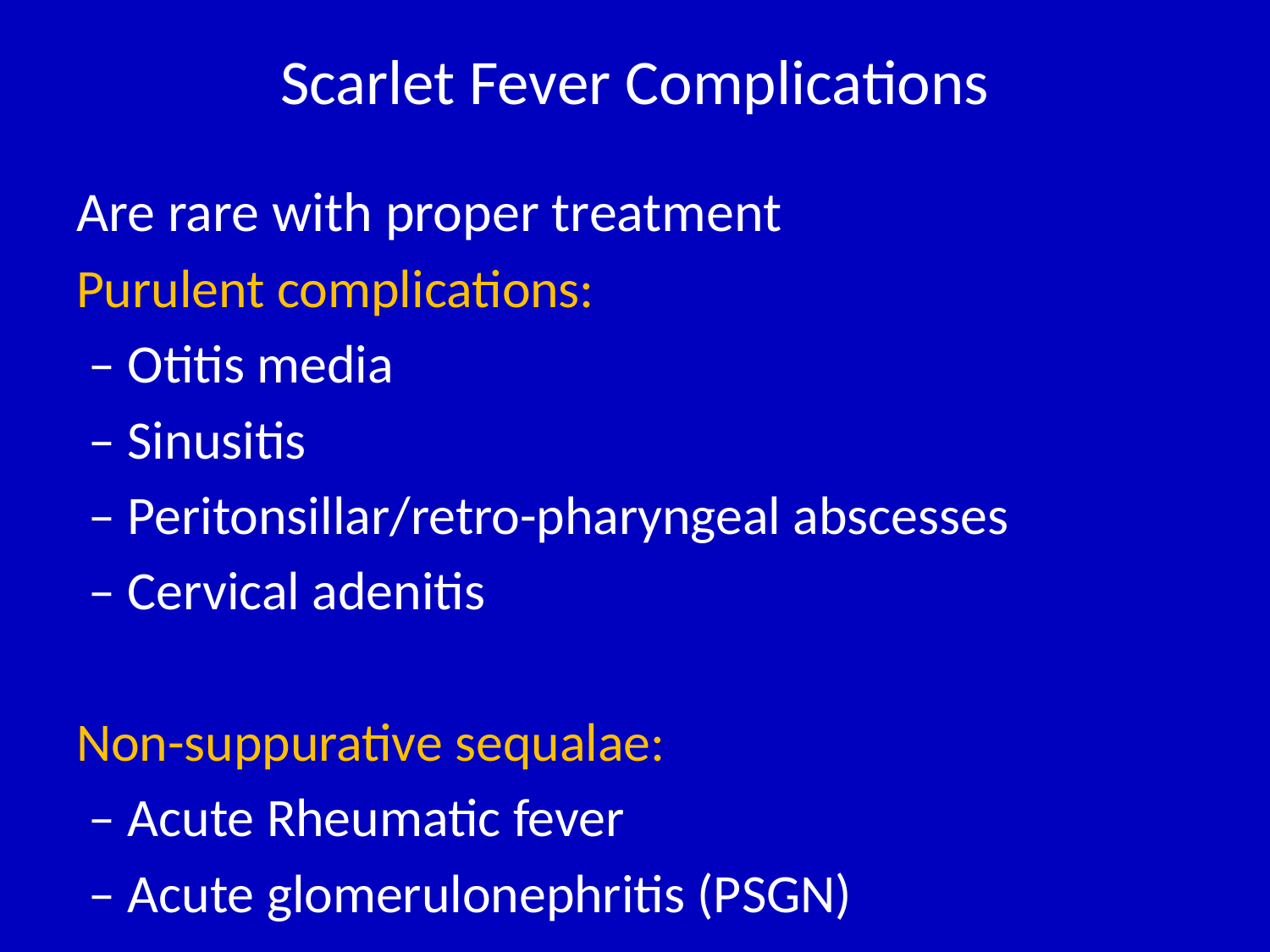

# Scarlet Fever Complications
Are rare with proper treatment
Purulent complications:
 – Otitis media
 – Sinusitis
 – Peritonsillar/retro-pharyngeal abscesses
 – Cervical adenitis

Non-suppurative sequalae:
 – Acute Rheumatic fever
 – Acute glomerulonephritis (PSGN)